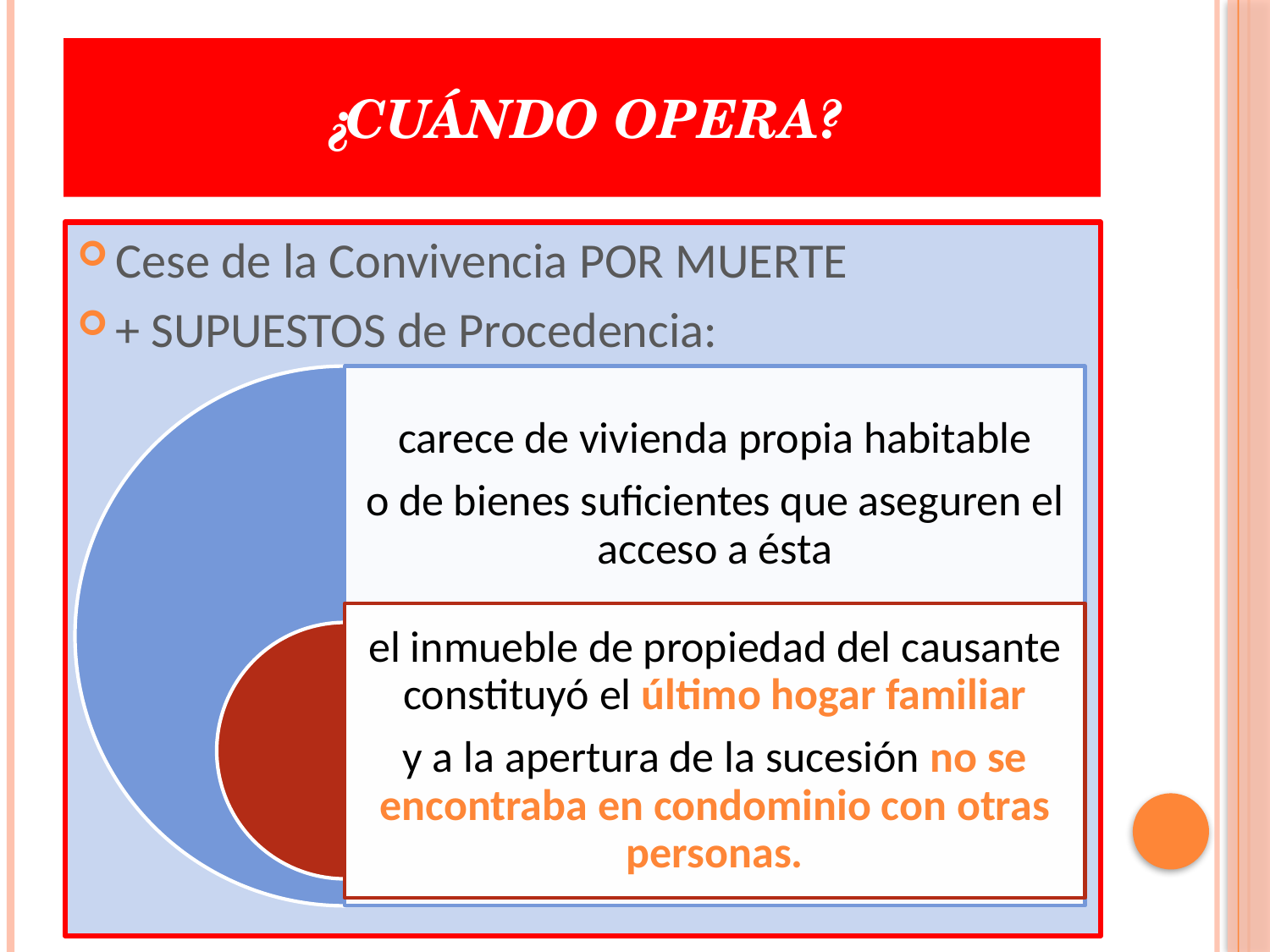

# ¿Cuándo opera?
Cese de la Convivencia POR MUERTE
+ SUPUESTOS de Procedencia:
carece de vivienda propia habitable
o de bienes suficientes que aseguren el acceso a ésta
el inmueble de propiedad del causante constituyó el último hogar familiar
y a la apertura de la sucesión no se encontraba en condominio con otras personas.